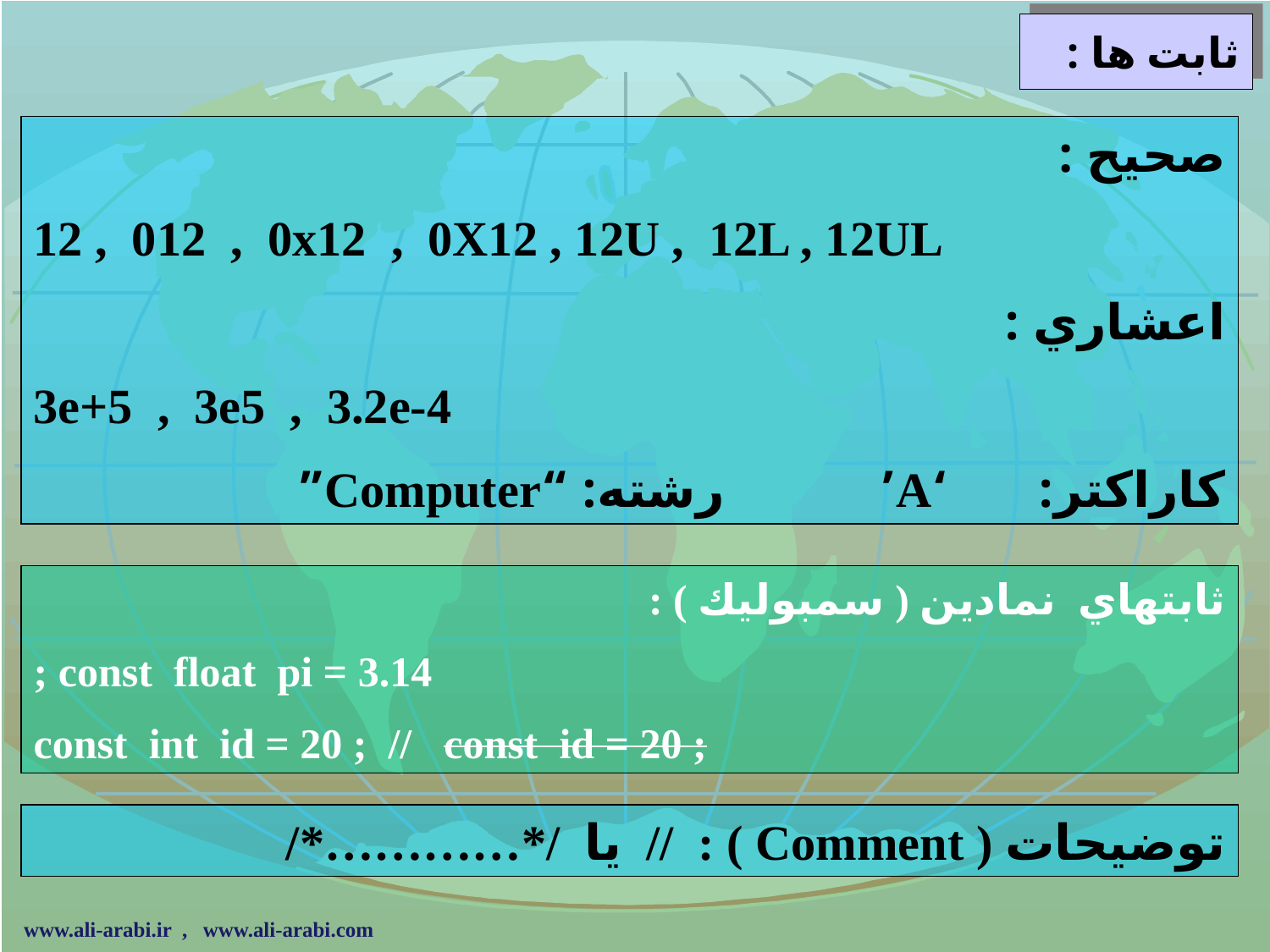

# ثابت ها :
صحيح :
12 ,  012  ,  0x12  ,  0X12 , 12U ,  12L , 12UL
اعشاري :
3e+5  ,  3e5  ,  3.2e-4
كاراكتر:       ‘A’            رشته: “Computer”
ثابتهاي  نمادين ( سمبوليك ) :
const  float  pi = 3.14 ;
const  int  id = 20 ;  //   const  id = 20 ;
توضيحات ( Comment ) :  //  یا  /*…………*/